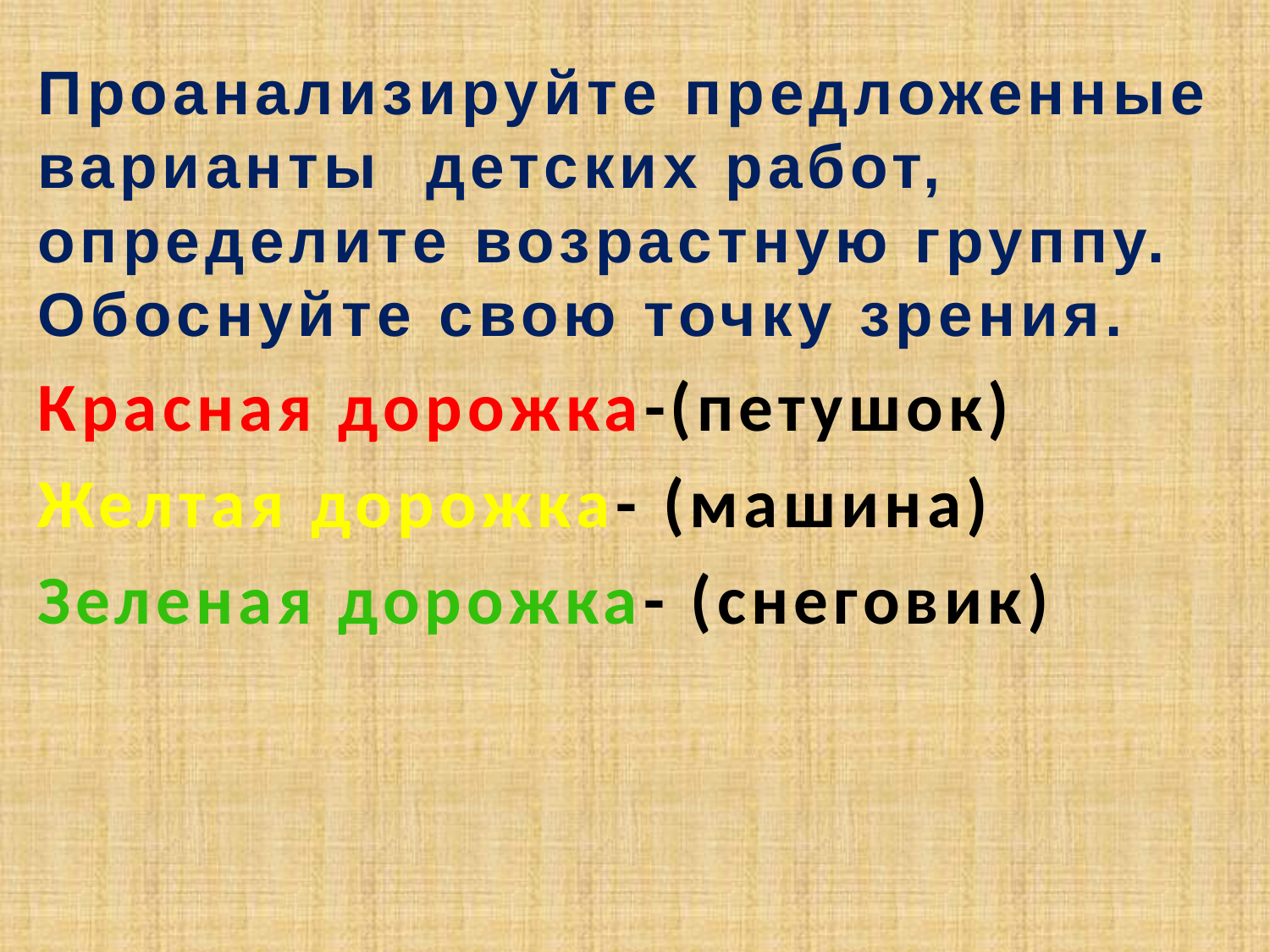

Проанализируйте предложенные варианты  детских работ, определите возрастную группу. Обоснуйте свою точку зрения.
Красная дорожка-(петушок)
Желтая дорожка- (машина)
Зеленая дорожка- (снеговик)